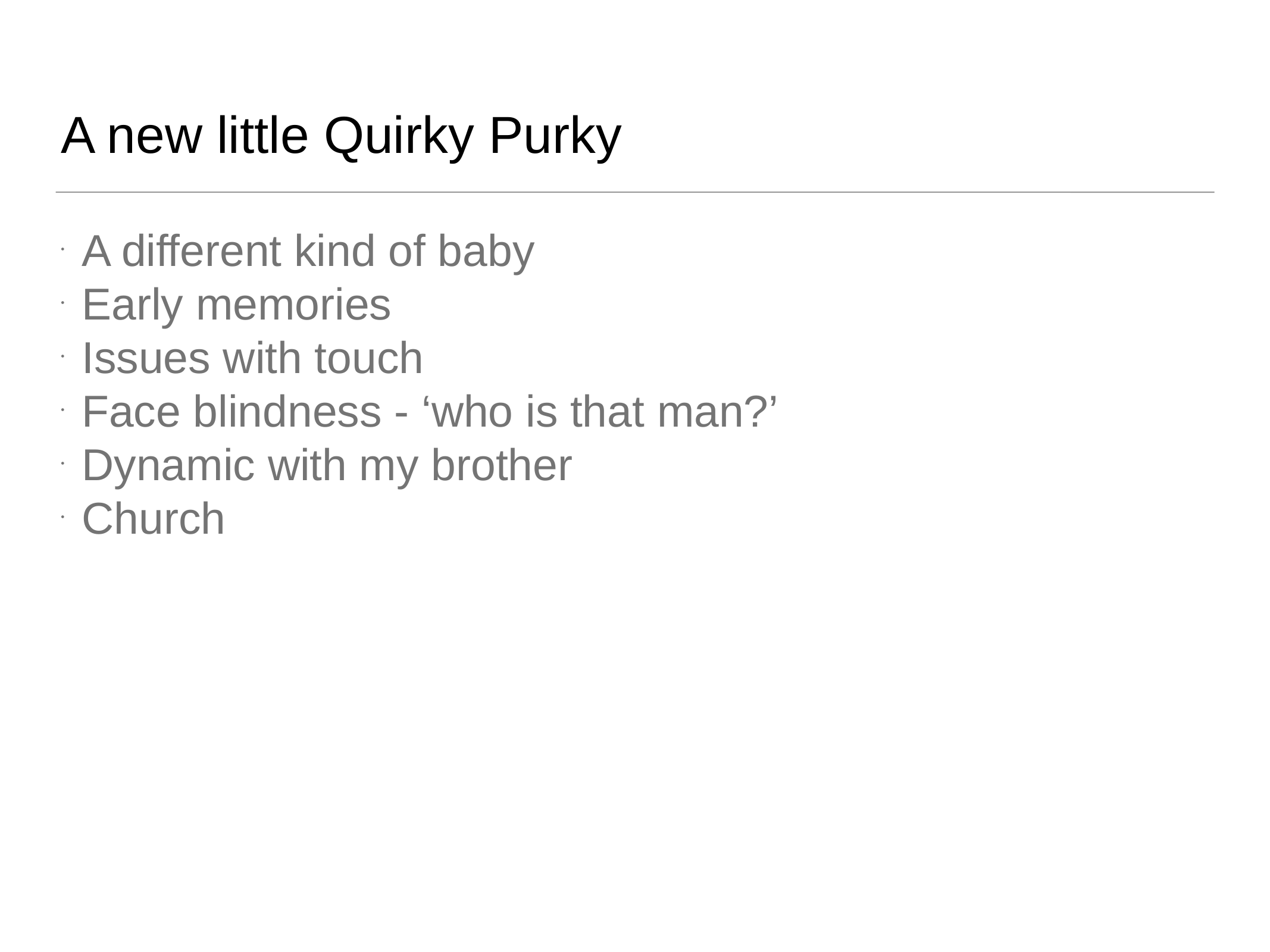

A new little Quirky Purky
A different kind of baby
Early memories
Issues with touch
Face blindness - ‘who is that man?’
Dynamic with my brother
Church